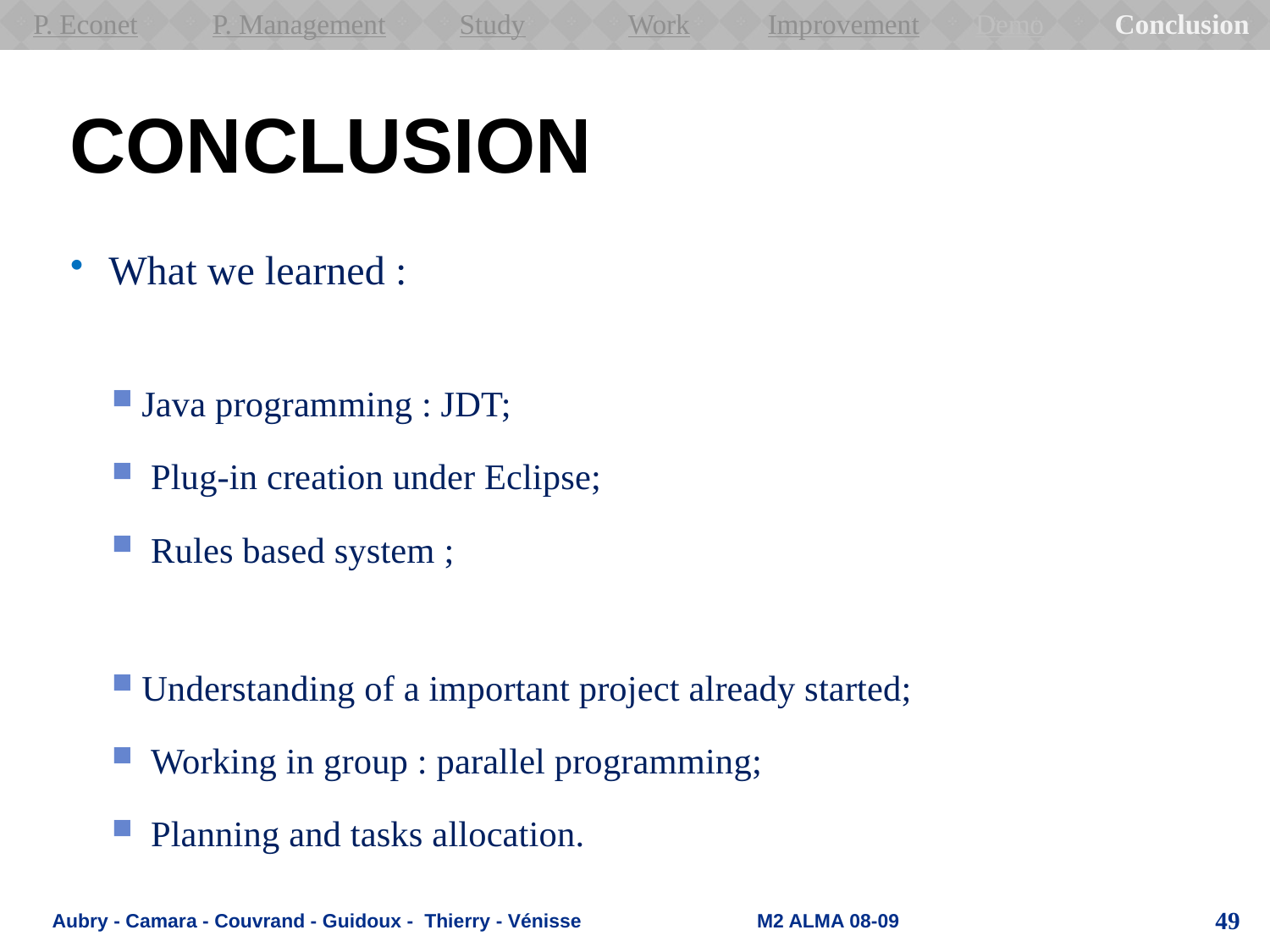

P. Econet
P. Management
Study
Work
Improvement
Conclusion
Demo
# conclusion
What we learned :

Java programming : JDT;
 Plug-in creation under Eclipse;
 Rules based system ;

Understanding of a important project already started;
 Working in group : parallel programming;
 Planning and tasks allocation.
Aubry - Camara - Couvrand - Guidoux -  Thierry - Vénisse                                M2 ALMA 08-09
49